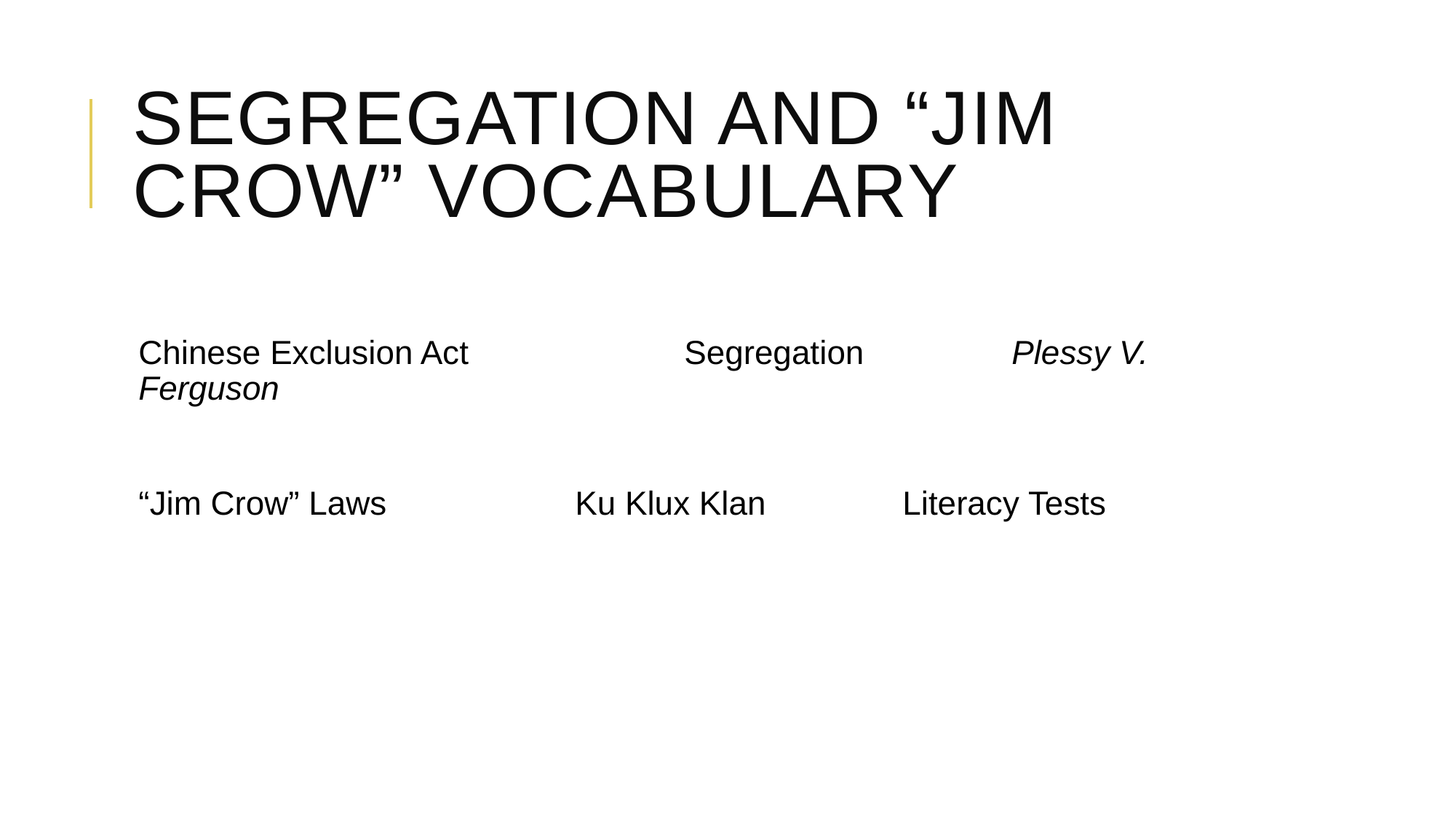

# Segregation and “Jim Crow” vocabulary

Chinese Exclusion Act		Segregation		Plessy V. Ferguson

“Jim Crow” Laws		Ku Klux Klan		Literacy Tests